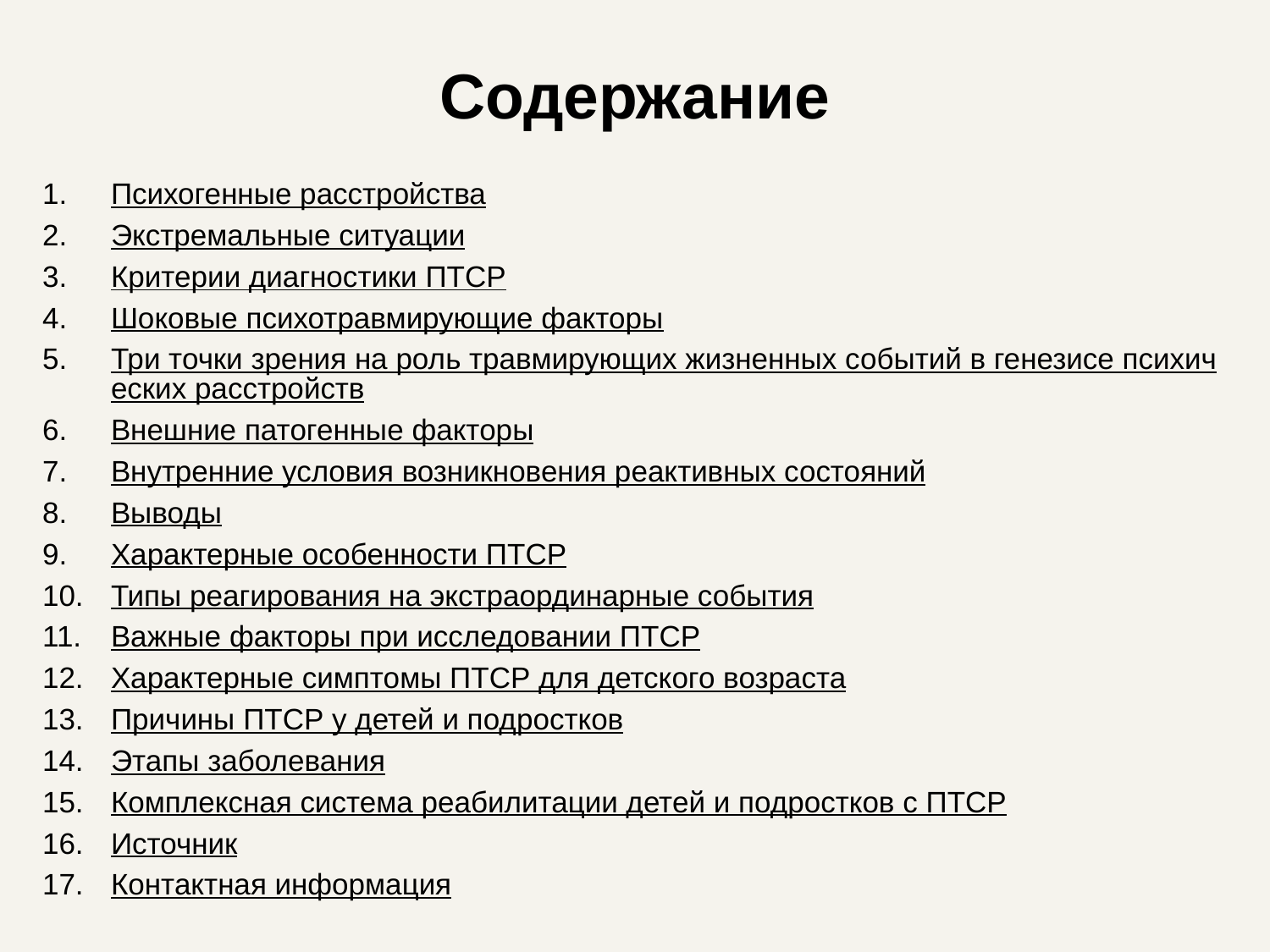

# Содержание
Психогенные расстройства
Экстремальные ситуации
Критерии диагностики ПТСР
Шоковые психотравмирующие факторы
Три точки зрения на роль травмирующих жизненных событий в генезисе психических расстройств
Внешние патогенные факторы
Внутренние условия возникновения реактивных состояний
Выводы
Характерные особенности ПТСР
Типы реагирования на экстраординарные события
Важные факторы при исследовании ПТСР
Характерные симптомы ПТСР для детского возраста
Причины ПТСР у детей и подростков
Этапы заболевания
Комплексная система реабилитации детей и подростков с ПТСР
Источник
Контактная информация